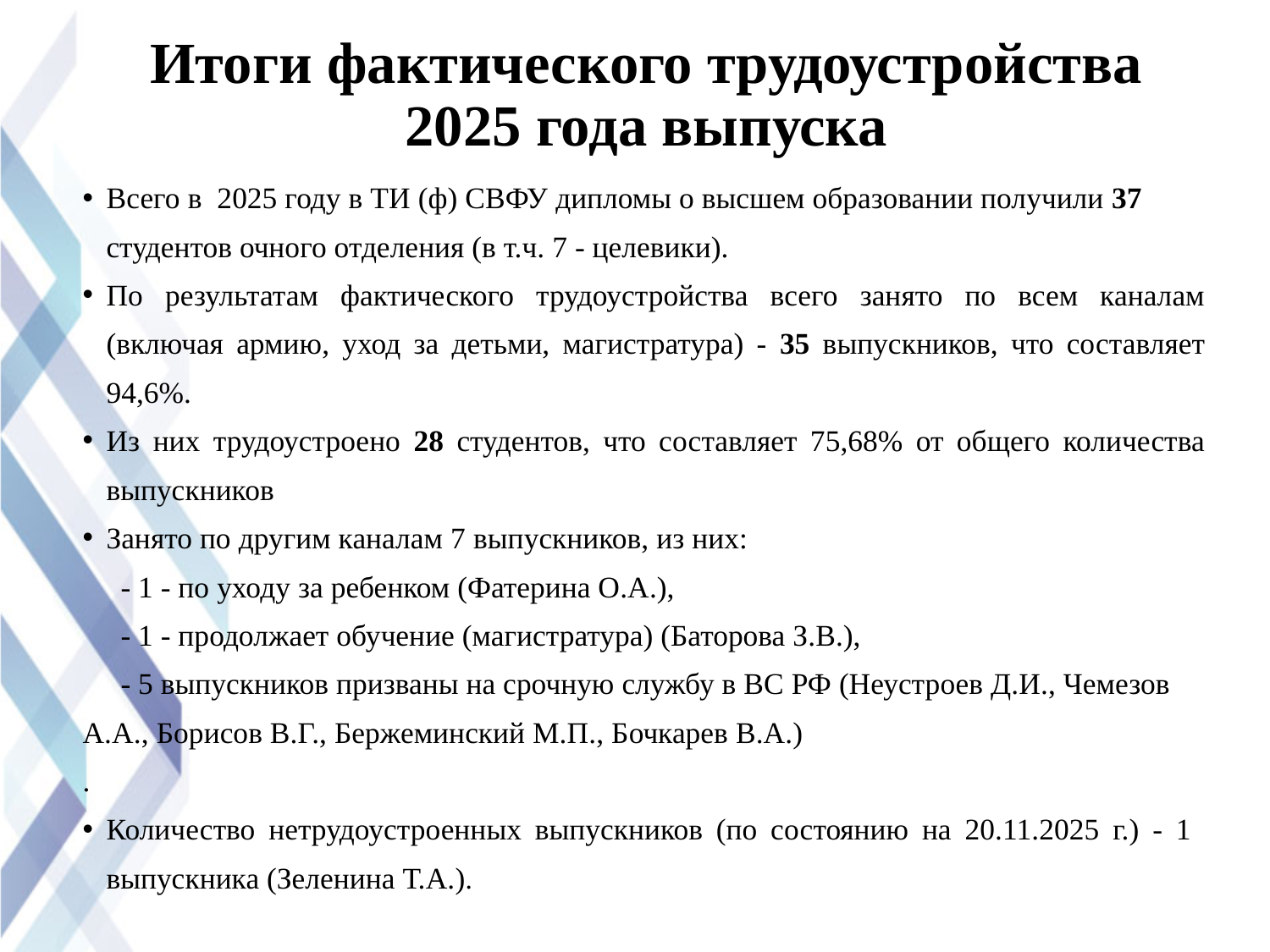

# Итоги фактического трудоустройства 2025 года выпуска

Всего в  2025 году в ТИ (ф) СВФУ дипломы о высшем образовании получили 37 студентов очного отделения (в т.ч. 7 - целевики).
По результатам фактического трудоустройства всего занято по всем каналам (включая армию, уход за детьми, магистратура) - 35 выпускников, что составляет 94,6%.
Из них трудоустроено 28 студентов, что составляет 75,68% от общего количества выпускников
Занято по другим каналам 7 выпускников, из них:
     - 1 - по уходу за ребенком (Фатерина О.А.),
     - 1 - продолжает обучение (магистратура) (Баторова З.В.),
     - 5 выпускников призваны на срочную службу в ВС РФ (Неустроев Д.И., Чемезов А.А., Борисов В.Г., Бержеминский М.П., Бочкарев В.А.)
.
Количество нетрудоустроенных выпускников (по состоянию на 20.11.2025 г.) - 1  выпускника (Зеленина Т.А.).